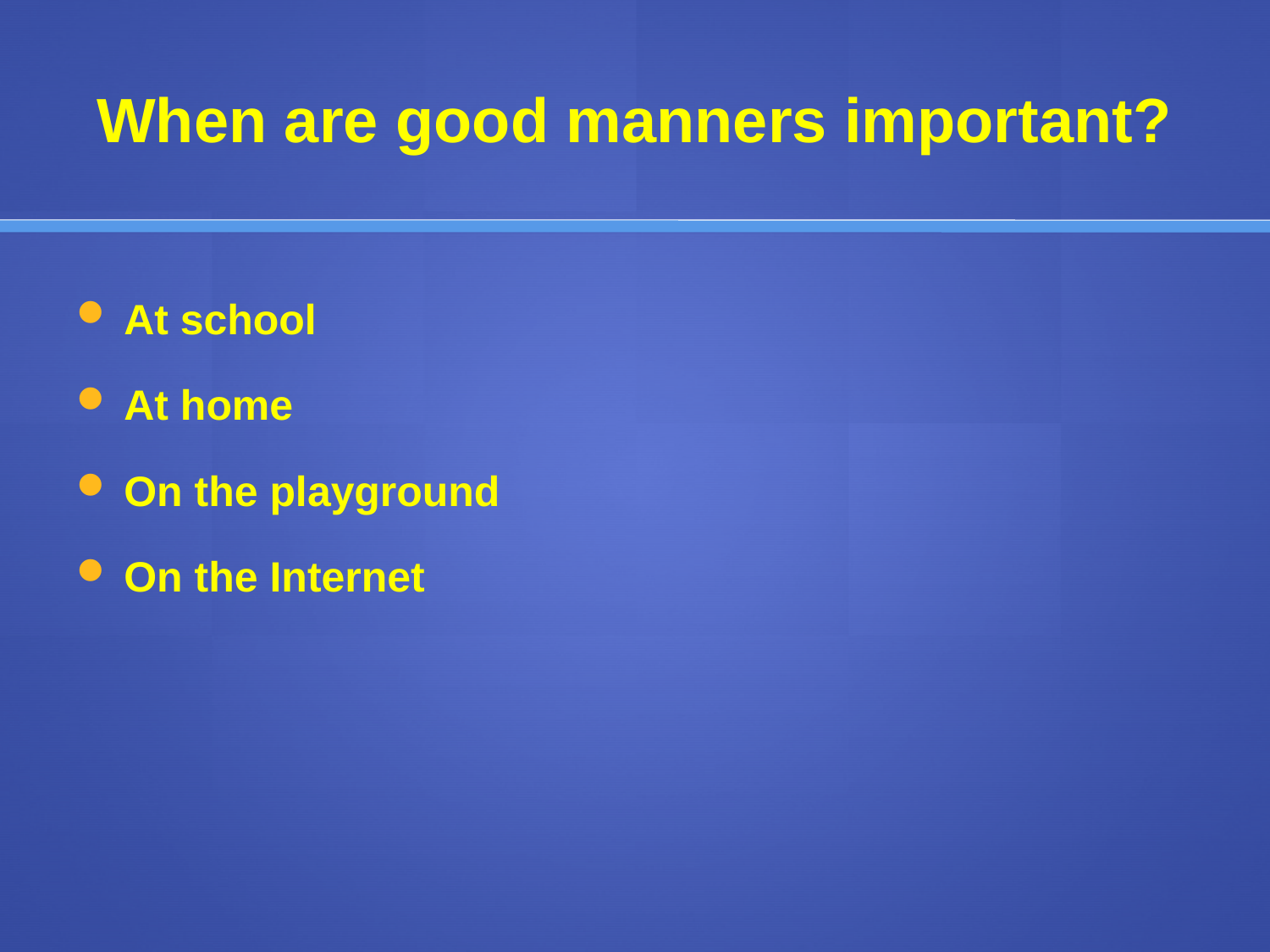

# When are good manners important?
At school
At home
On the playground
On the Internet